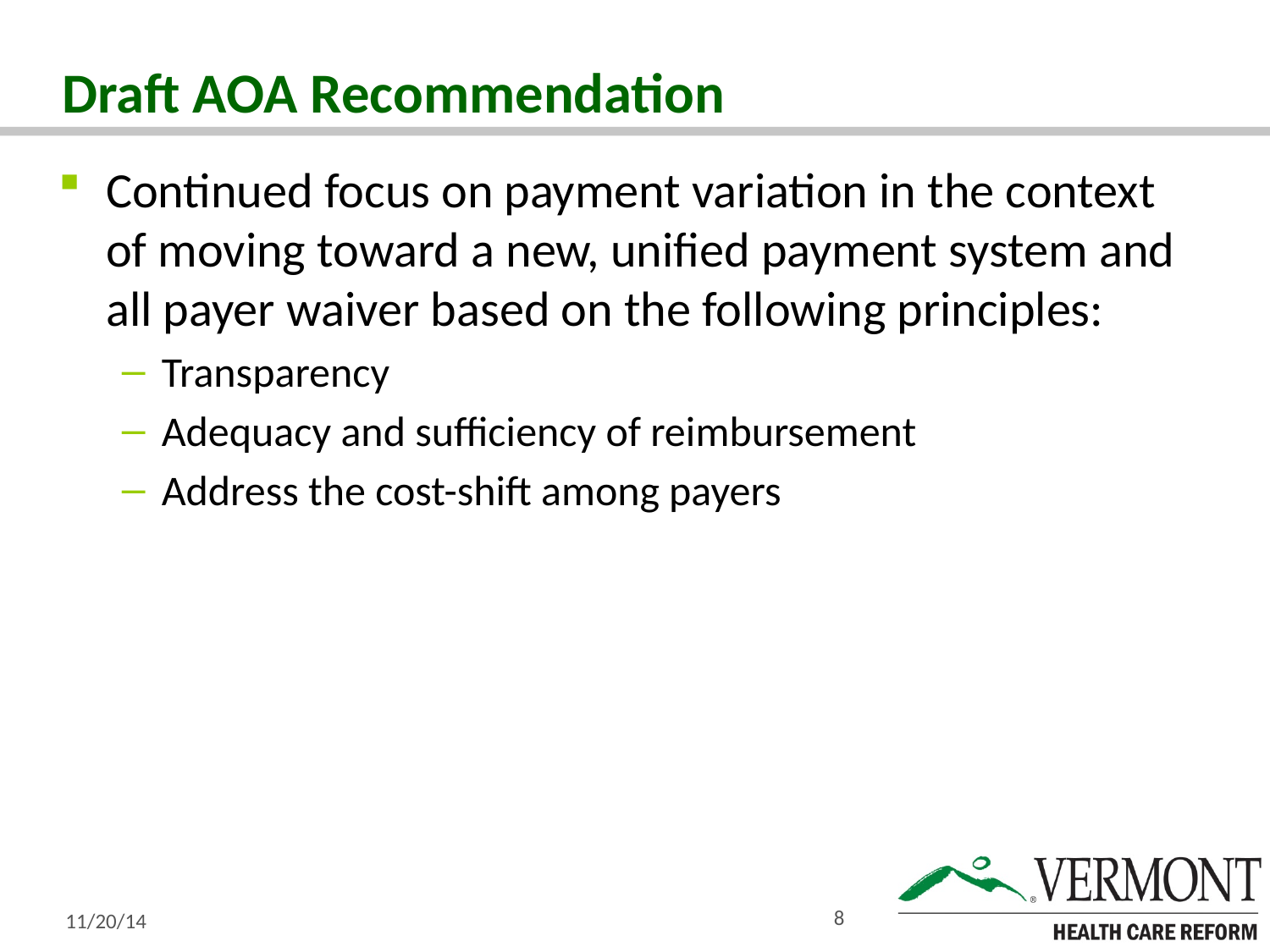

# Draft AOA Recommendation
Continued focus on payment variation in the context of moving toward a new, unified payment system and all payer waiver based on the following principles:
Transparency
Adequacy and sufficiency of reimbursement
Address the cost-shift among payers
11/20/14
8